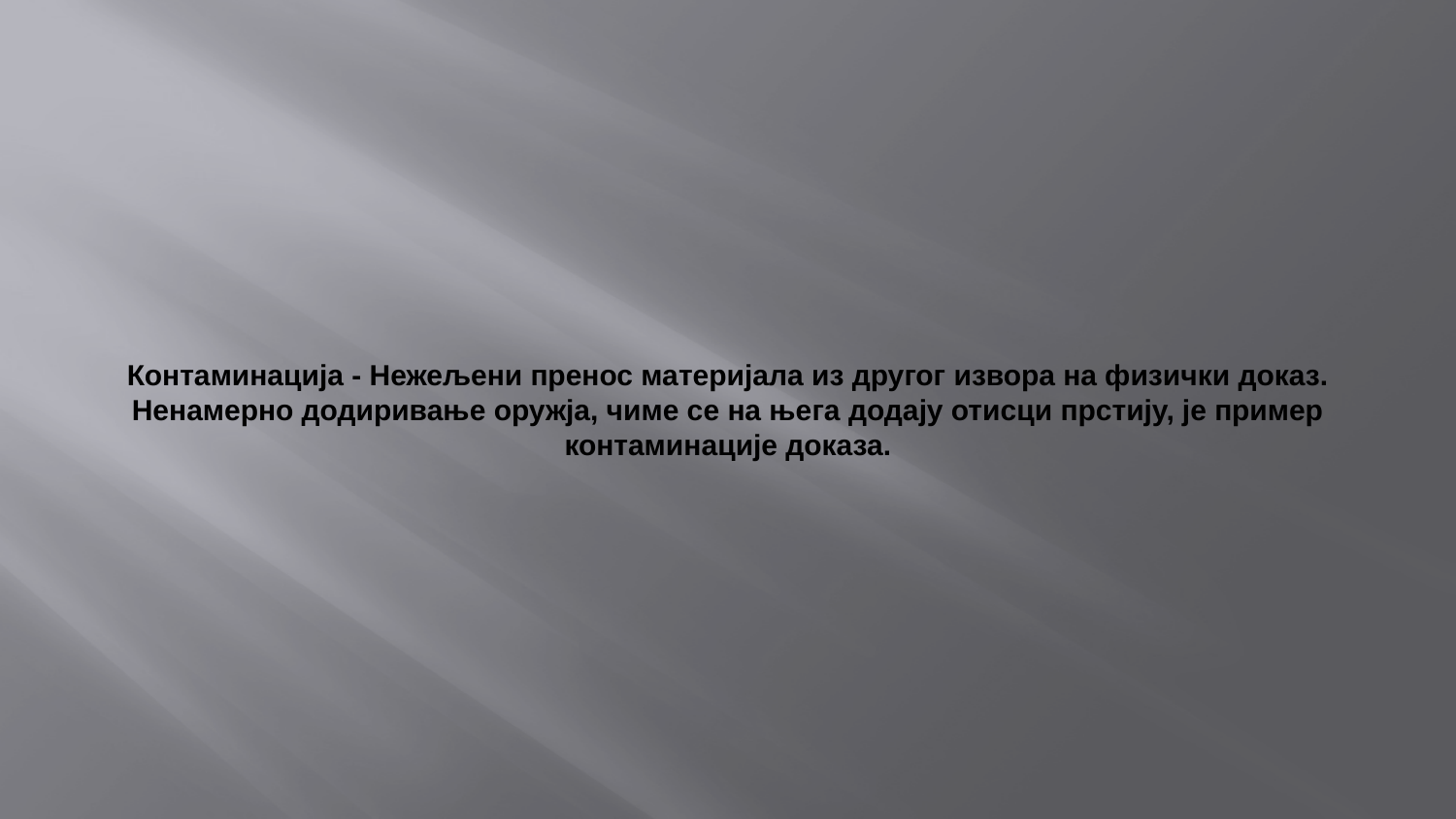

# Контаминација - Нежељени пренос материјала из другог извора на физички доказ. Ненамерно додиривање оружја, чиме се на њега додају отисци прстију, је пример контаминације доказа.